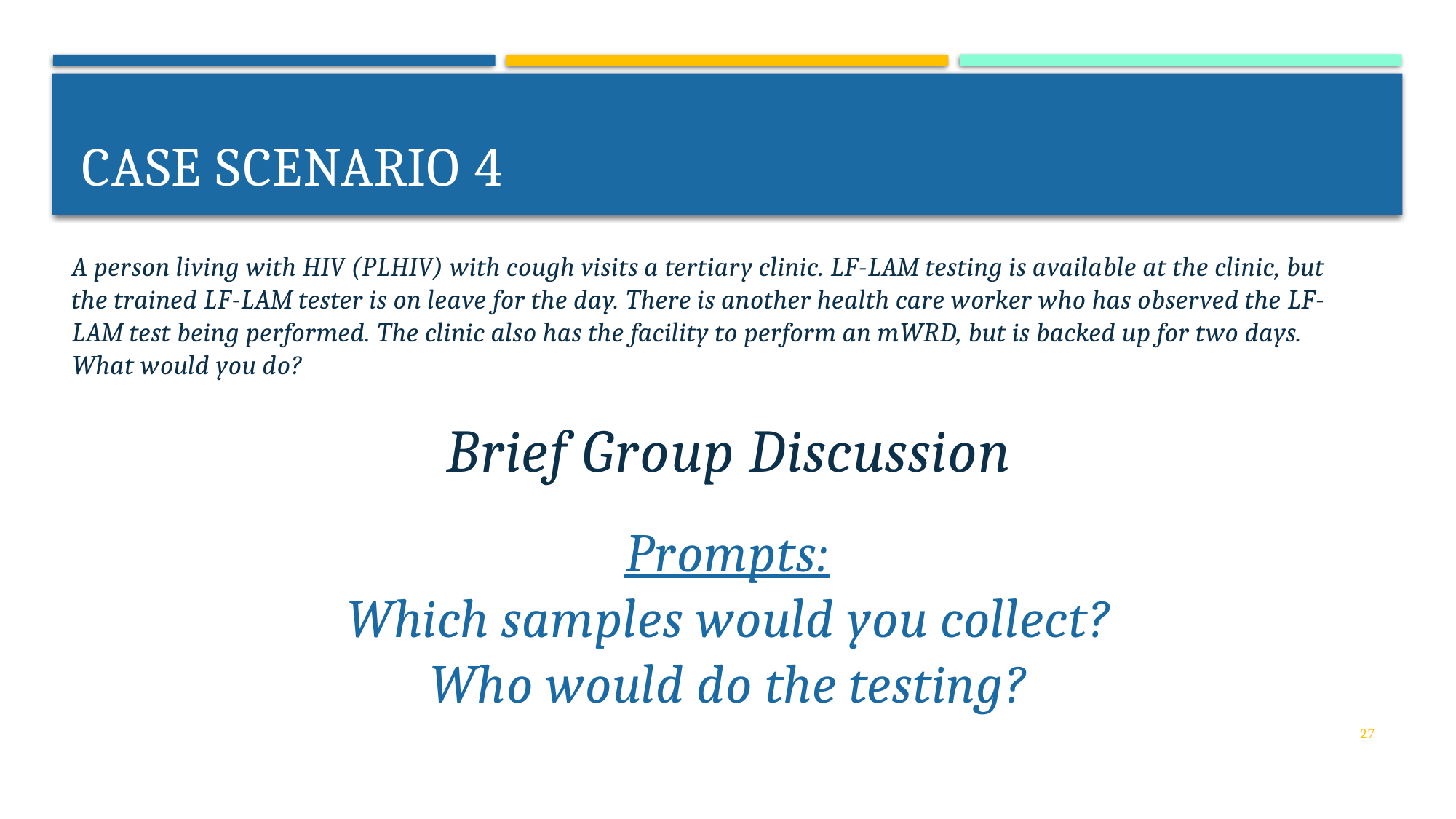

# Case scenario 4
A person living with HIV (PLHIV) with cough visits a tertiary clinic. LF-LAM testing is available at the clinic, but the trained LF-LAM tester is on leave for the day. There is another health care worker who has observed the LF-LAM test being performed. The clinic also has the facility to perform an mWRD, but is backed up for two days. What would you do?
Brief Group Discussion

Prompts:
Which samples would you collect?
Who would do the testing?
27